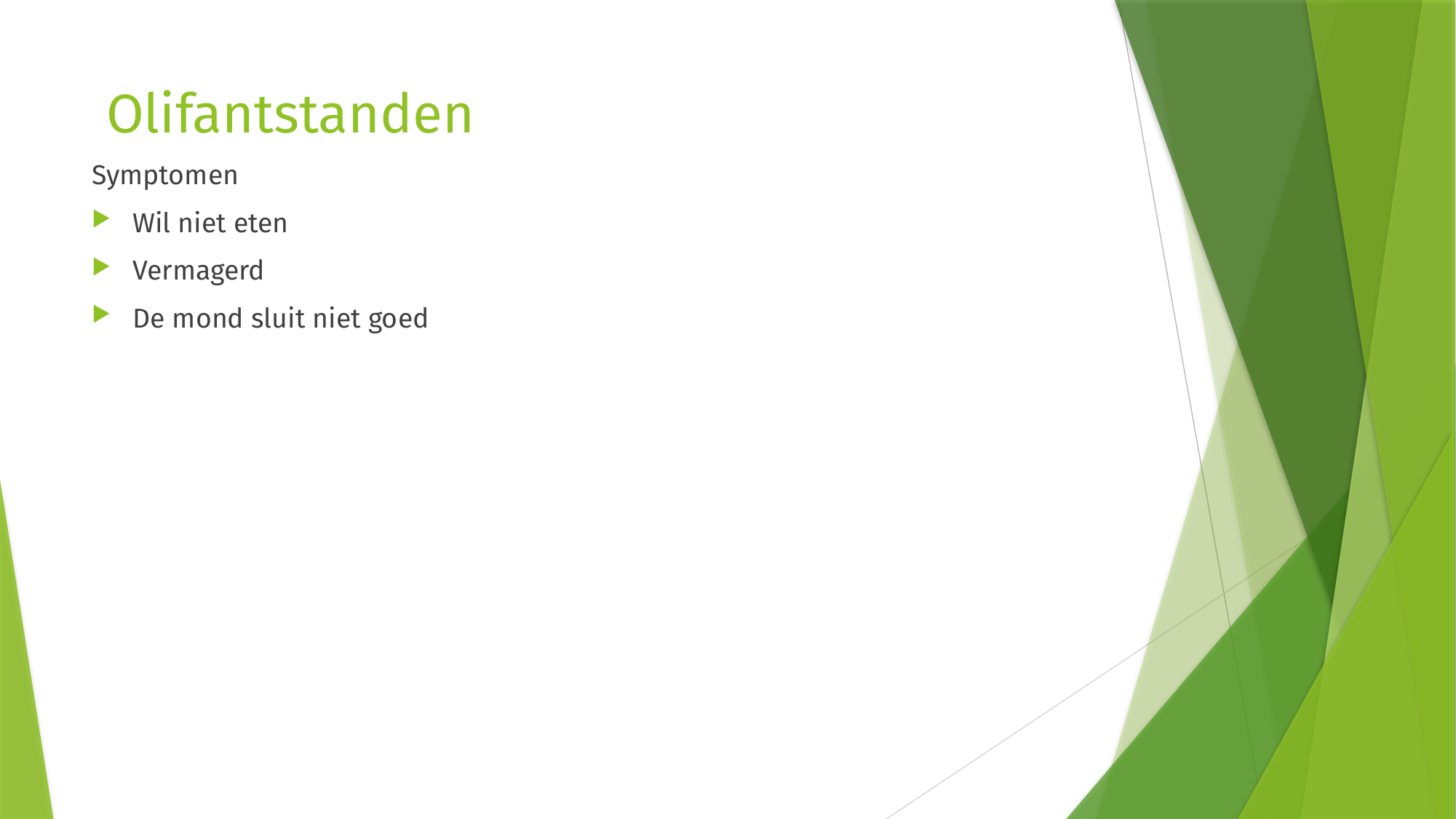

# Olifantstanden
Symptomen
Wil niet eten
Vermagerd
De mond sluit niet goed